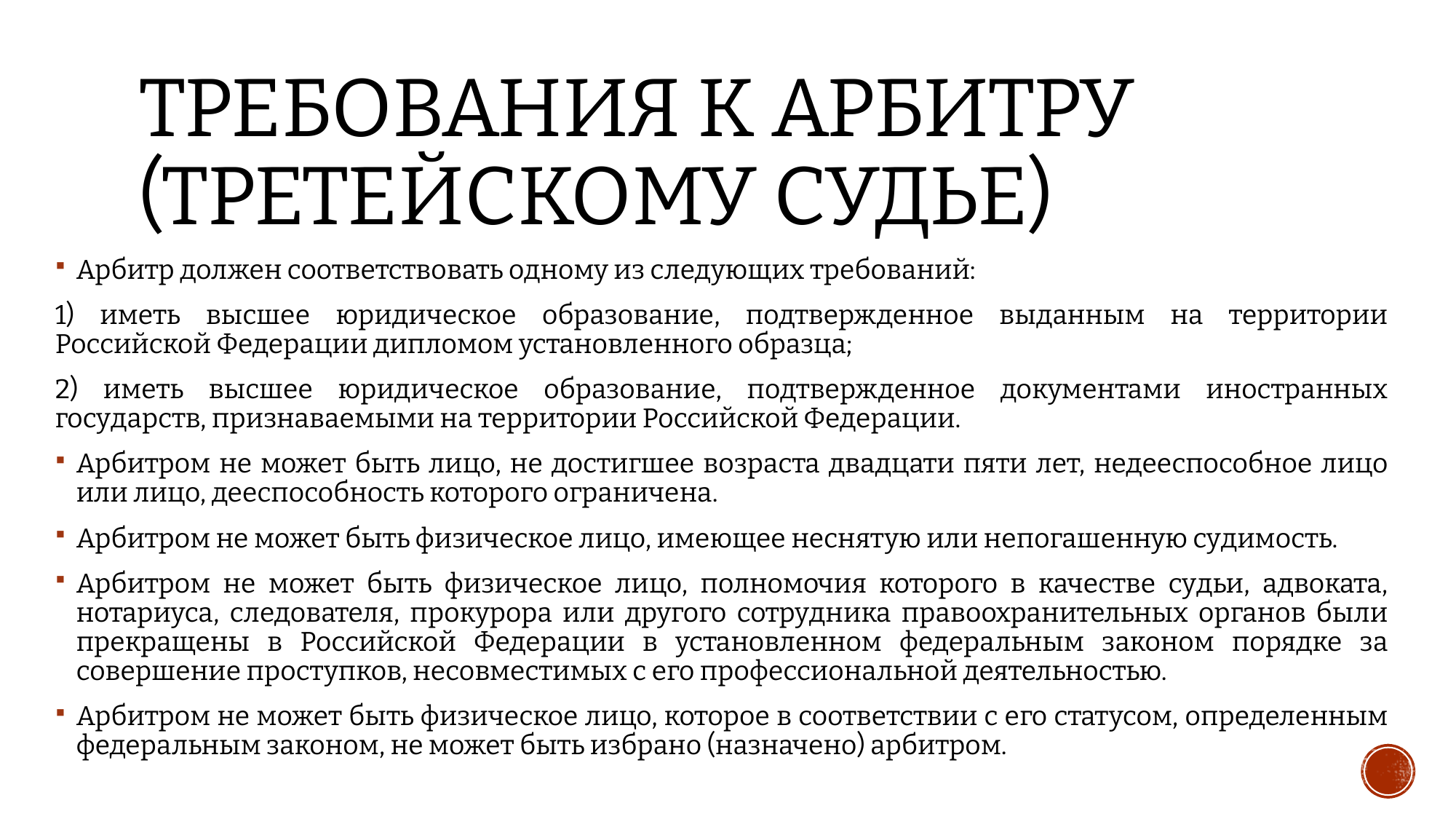

# ТРЕБОВАНИЯ К АРБИТРУ (ТРЕТЕЙСКОМУ СУДЬЕ)
Арбитр должен соответствовать одному из следующих требований:
1) иметь высшее юридическое образование, подтвержденное выданным на территории Российской Федерации дипломом установленного образца;
2) иметь высшее юридическое образование, подтвержденное документами иностранных государств, признаваемыми на территории Российской Федерации.
Арбитром не может быть лицо, не достигшее возраста двадцати пяти лет, недееспособное лицо или лицо, дееспособность которого ограничена.
Арбитром не может быть физическое лицо, имеющее неснятую или непогашенную судимость.
Арбитром не может быть физическое лицо, полномочия которого в качестве судьи, адвоката, нотариуса, следователя, прокурора или другого сотрудника правоохранительных органов были прекращены в Российской Федерации в установленном федеральным законом порядке за совершение проступков, несовместимых с его профессиональной деятельностью.
Арбитром не может быть физическое лицо, которое в соответствии с его статусом, определенным федеральным законом, не может быть избрано (назначено) арбитром.